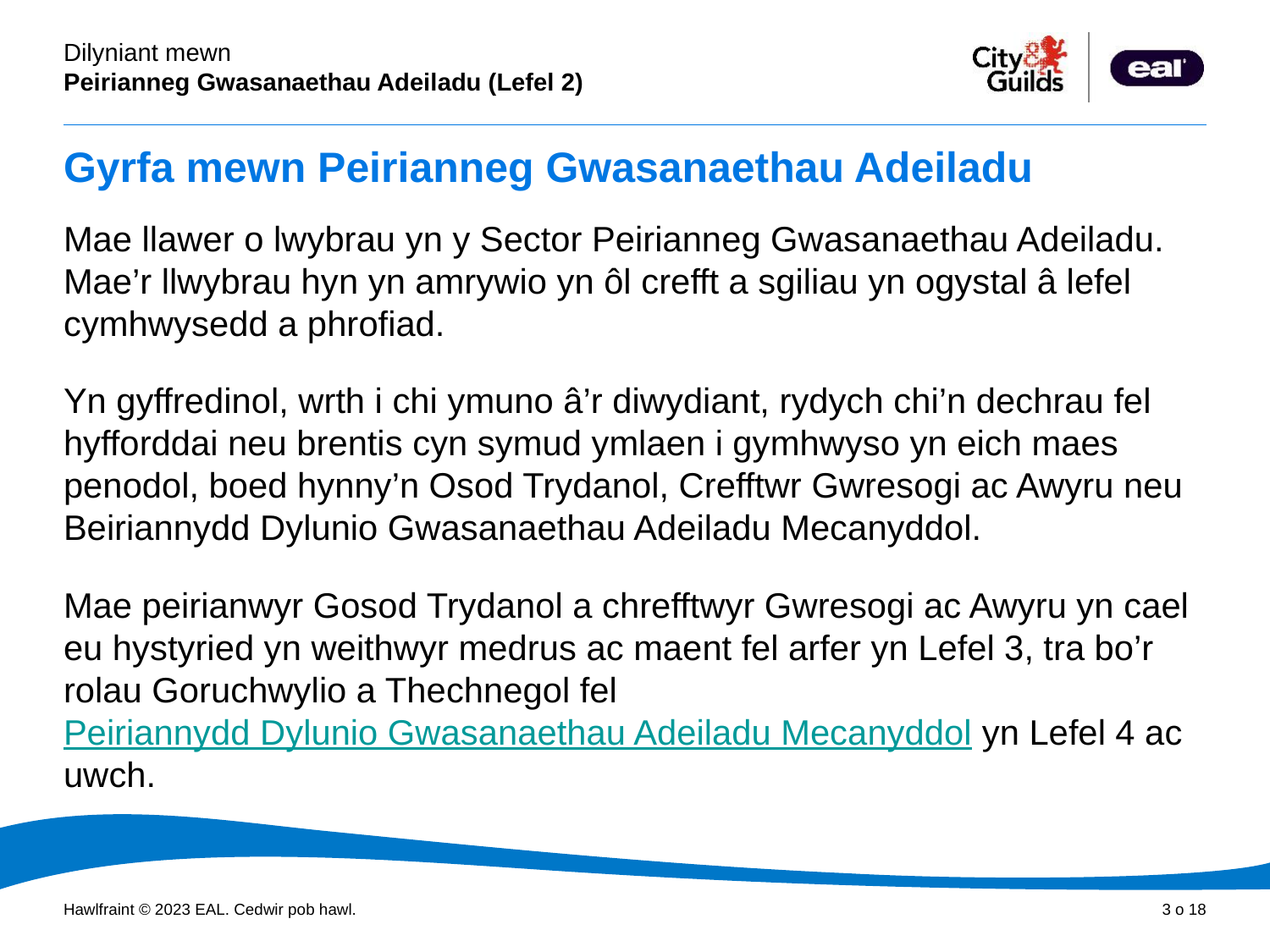

# Gyrfa mewn Peirianneg Gwasanaethau Adeiladu
Mae llawer o lwybrau yn y Sector Peirianneg Gwasanaethau Adeiladu. Mae’r llwybrau hyn yn amrywio yn ôl crefft a sgiliau yn ogystal â lefel cymhwysedd a phrofiad.
Yn gyffredinol, wrth i chi ymuno â’r diwydiant, rydych chi’n dechrau fel hyfforddai neu brentis cyn symud ymlaen i gymhwyso yn eich maes penodol, boed hynny’n Osod Trydanol, Crefftwr Gwresogi ac Awyru neu Beiriannydd Dylunio Gwasanaethau Adeiladu Mecanyddol.
Mae peirianwyr Gosod Trydanol a chrefftwyr Gwresogi ac Awyru yn cael eu hystyried yn weithwyr medrus ac maent fel arfer yn Lefel 3, tra bo’r rolau Goruchwylio a Thechnegol fel Peiriannydd Dylunio Gwasanaethau Adeiladu Mecanyddol yn Lefel 4 ac uwch.